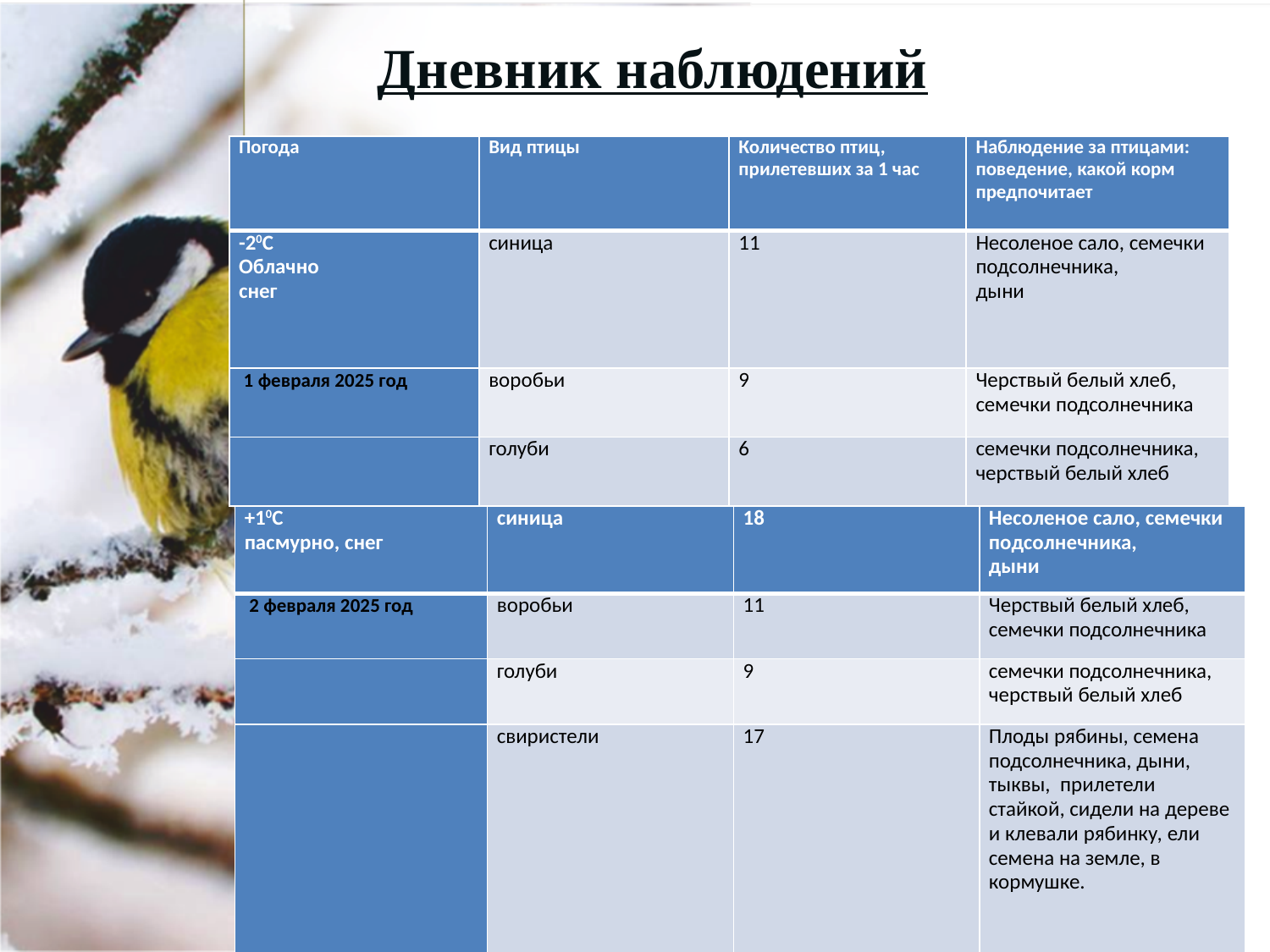

Дневник наблюдений
| Погода | Вид птицы | Количество птиц, прилетевших за 1 час | Наблюдение за птицами: поведение, какой корм предпочитает |
| --- | --- | --- | --- |
| -20С Облачно снег | синица | 11 | Несоленое сало, семечки подсолнечника, дыни |
| 1 февраля 2025 год | воробьи | 9 | Черствый белый хлеб, семечки подсолнечника |
|  | голуби | 6 | семечки подсолнечника, черствый белый хлеб |

1 февраля 2013 год
| +10С пасмурно, снег | синица | 18 | Несоленое сало, семечки подсолнечника, дыни |
| --- | --- | --- | --- |
| 2 февраля 2025 год | воробьи | 11 | Черствый белый хлеб, семечки подсолнечника |
|  | голуби | 9 | семечки подсолнечника, черствый белый хлеб |
|  | свиристели | 17 | Плоды рябины, семена подсолнечника, дыни, тыквы, прилетели стайкой, сидели на дереве и клевали рябинку, ели семена на земле, в кормушке. |